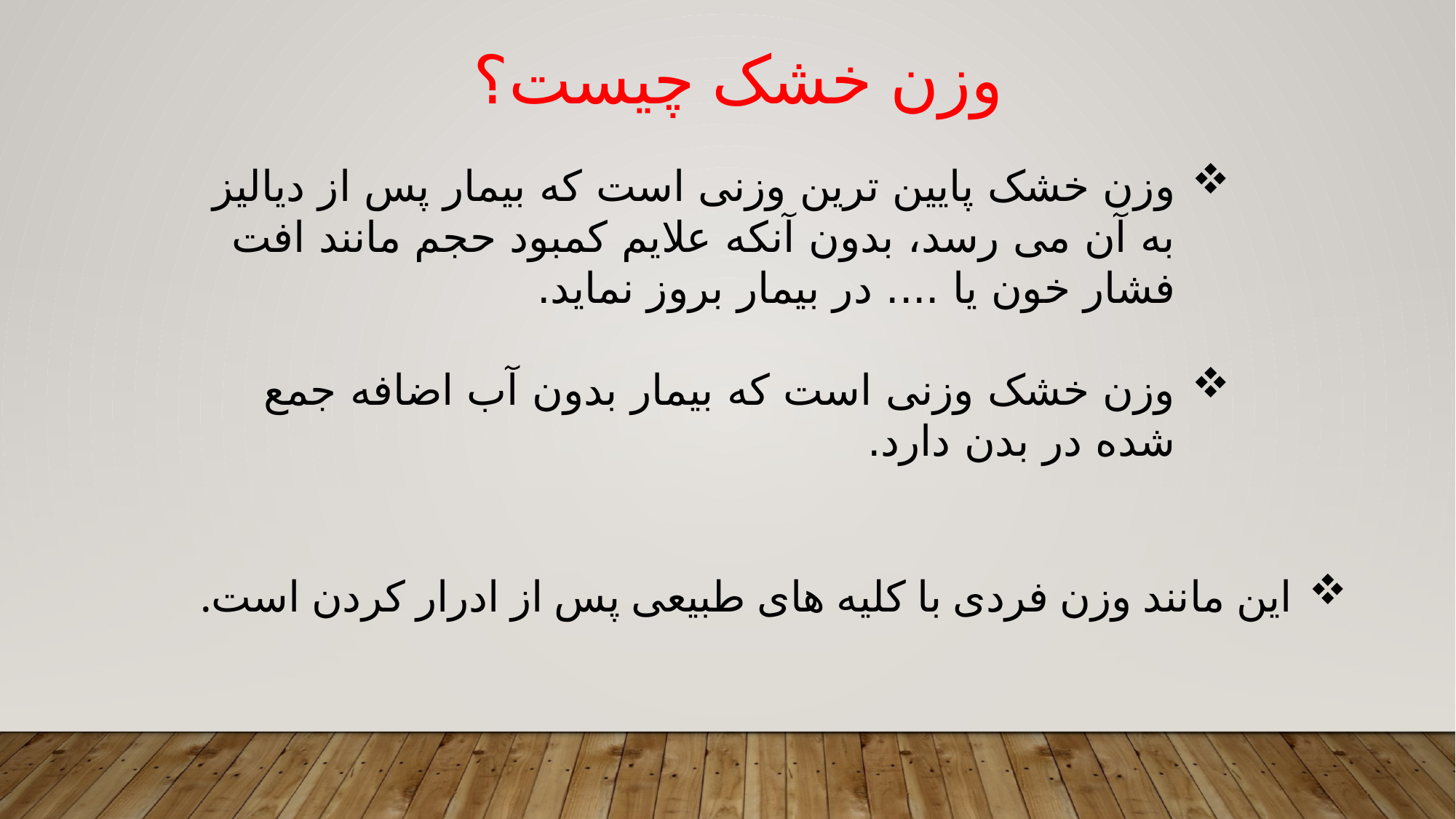

وزن خشک چيست؟
وزن خشک پايين ترين وزنی است که بیمار پس از دياليز به آن می رسد، بدون آنکه علايم کمبود حجم مانند افت فشار خون یا .... در بيمار بروز نمايد.

وزن خشک وزنی است که بيمار بدون آب اضافه جمع شده در بدن دارد.

اين مانند وزن فردی با کليه های طبيعی پس از ادرار کردن است.